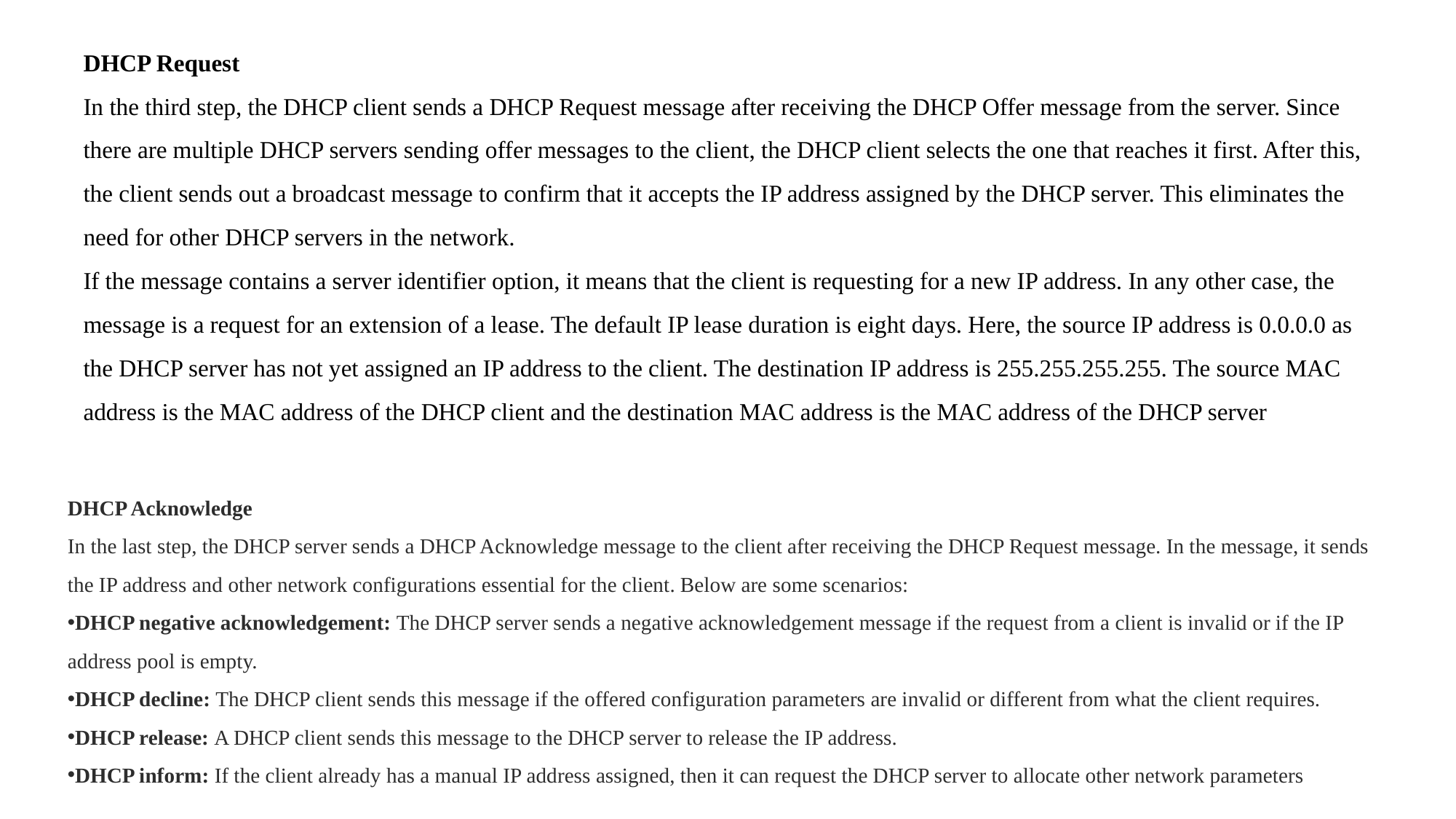

DHCP Request
In the third step, the DHCP client sends a DHCP Request message after receiving the DHCP Offer message from the server. Since there are multiple DHCP servers sending offer messages to the client, the DHCP client selects the one that reaches it first. After this, the client sends out a broadcast message to confirm that it accepts the IP address assigned by the DHCP server. This eliminates the need for other DHCP servers in the network.
If the message contains a server identifier option, it means that the client is requesting for a new IP address. In any other case, the message is a request for an extension of a lease. The default IP lease duration is eight days. Here, the source IP address is 0.0.0.0 as the DHCP server has not yet assigned an IP address to the client. The destination IP address is 255.255.255.255. The source MAC address is the MAC address of the DHCP client and the destination MAC address is the MAC address of the DHCP server
DHCP Acknowledge
In the last step, the DHCP server sends a DHCP Acknowledge message to the client after receiving the DHCP Request message. In the message, it sends the IP address and other network configurations essential for the client. Below are some scenarios:
DHCP negative acknowledgement: The DHCP server sends a negative acknowledgement message if the request from a client is invalid or if the IP address pool is empty.
DHCP decline: The DHCP client sends this message if the offered configuration parameters are invalid or different from what the client requires.
DHCP release: A DHCP client sends this message to the DHCP server to release the IP address.
DHCP inform: If the client already has a manual IP address assigned, then it can request the DHCP server to allocate other network parameters